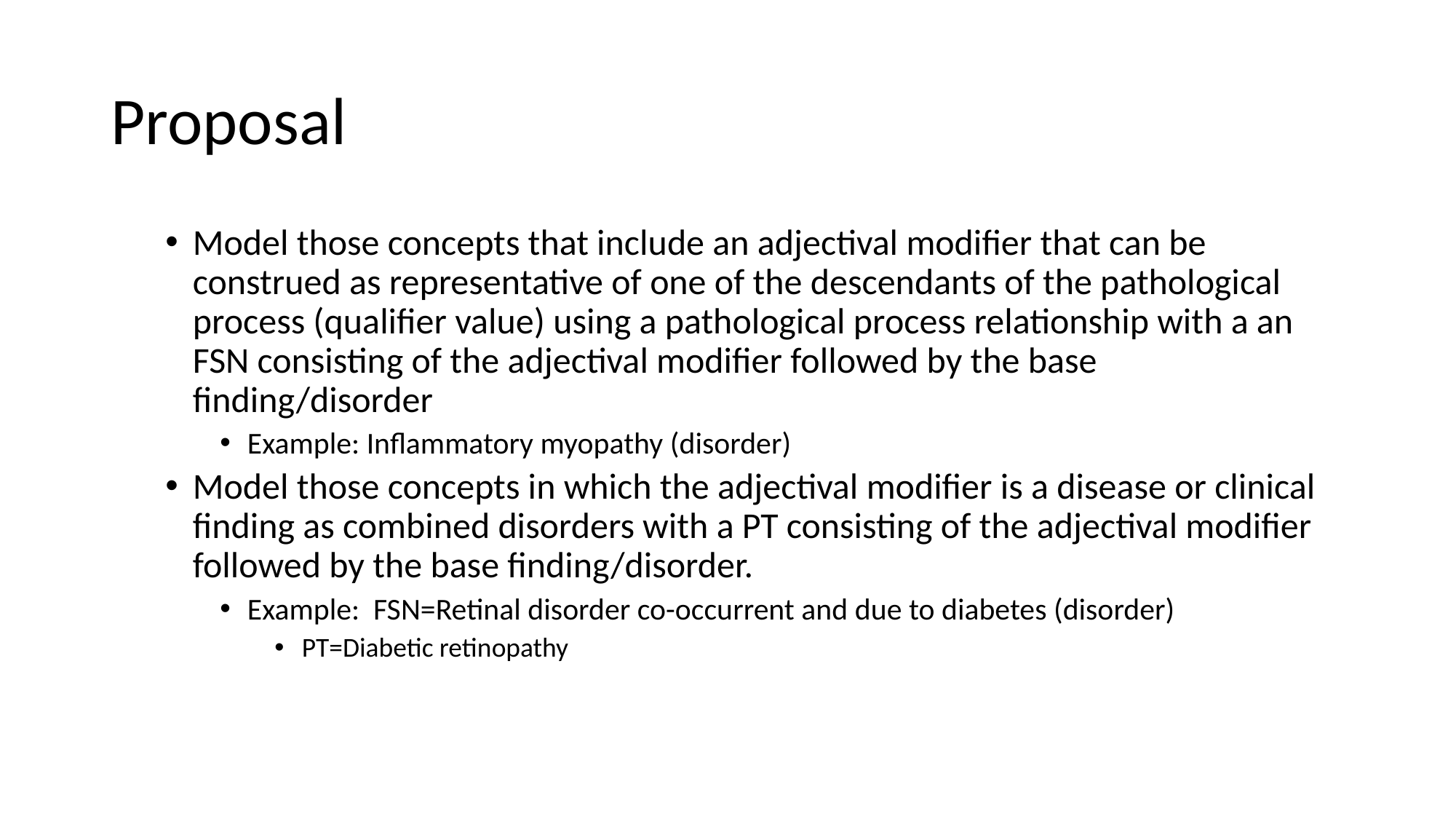

# Proposal
Model those concepts that include an adjectival modifier that can be construed as representative of one of the descendants of the pathological process (qualifier value) using a pathological process relationship with a an FSN consisting of the adjectival modifier followed by the base finding/disorder
Example: Inflammatory myopathy (disorder)
Model those concepts in which the adjectival modifier is a disease or clinical finding as combined disorders with a PT consisting of the adjectival modifier followed by the base finding/disorder.
Example:  FSN=Retinal disorder co-occurrent and due to diabetes (disorder)
PT=Diabetic retinopathy